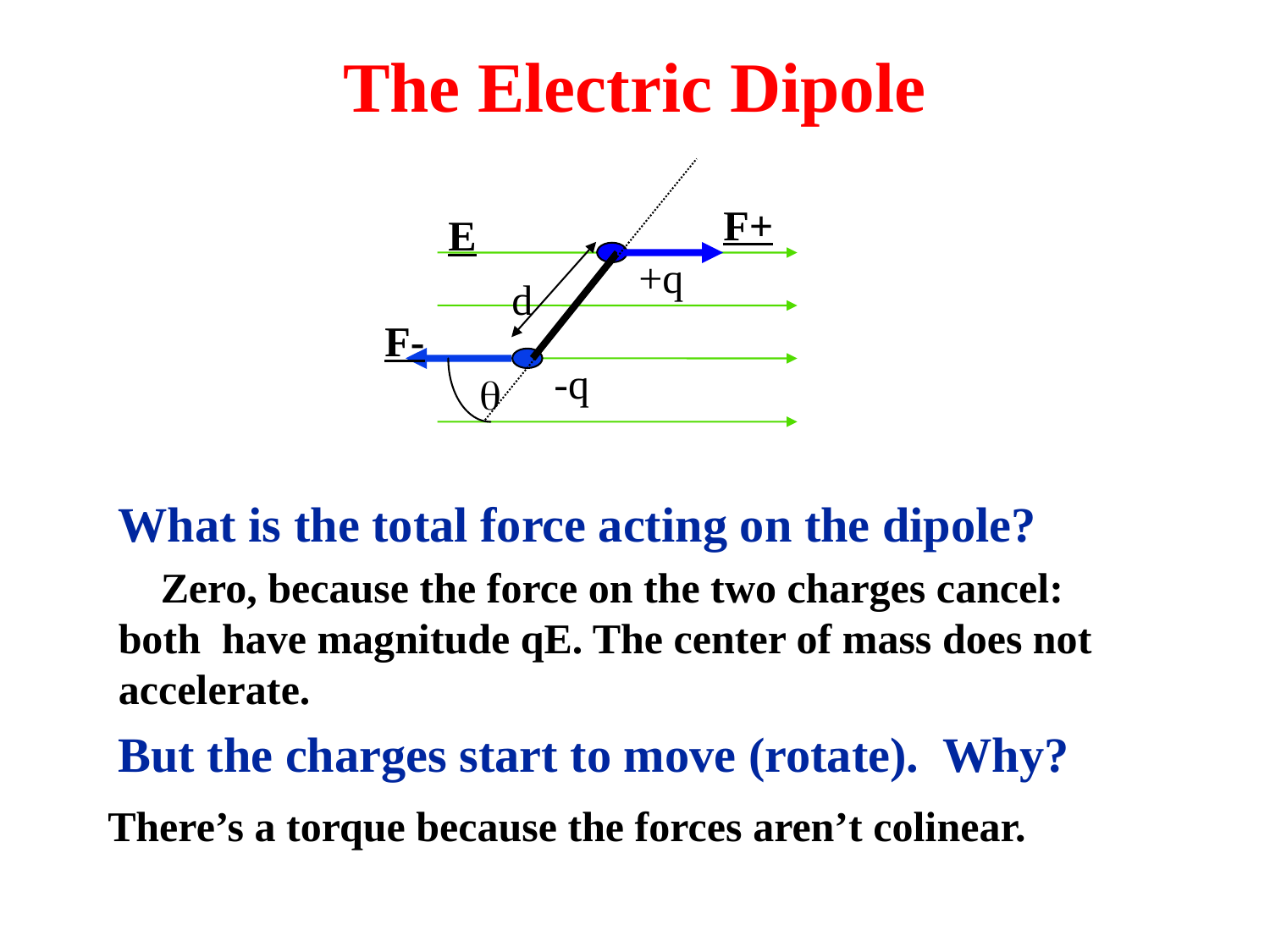

# The Electric Dipole

F+
E

+q

d

F-

-q

θ

What is the total force acting on the dipole?
    Zero, because the force on the two charges cancel: both  have magnitude qE. The center of mass does not accelerate.
But the charges start to move (rotate).  Why?

There’s a torque because the forces aren’t colinear.